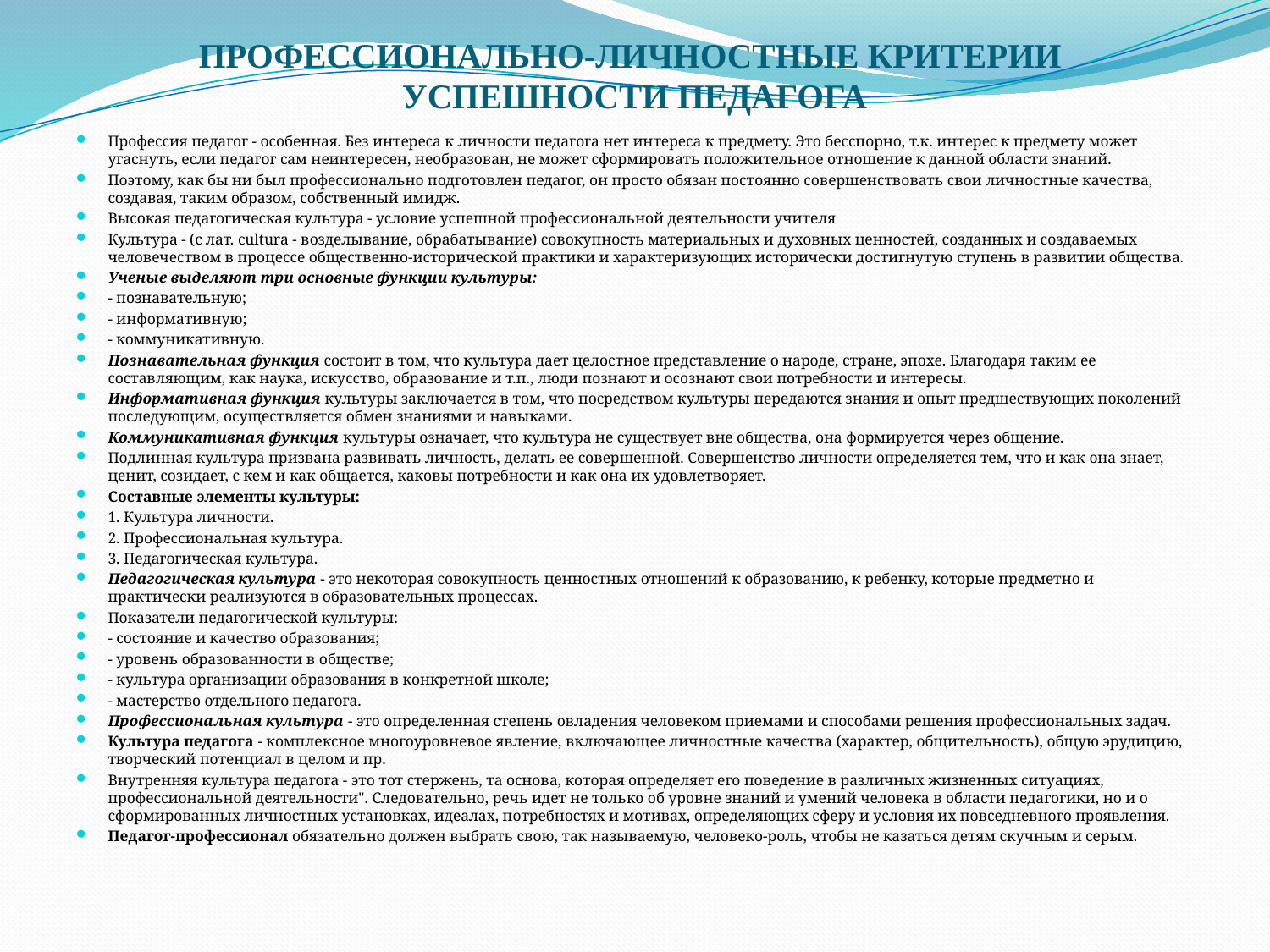

# ПРОФЕССИОНАЛЬНО-ЛИЧНОСТНЫЕ КРИТЕРИИ УСПЕШНОСТИ ПЕДАГОГА
Профессия педагог - особенная. Без интереса к личности педагога нет интереса к предмету. Это бесспорно, т.к. интерес к предмету может угаснуть, если педагог сам неинтересен, необразован, не может сформировать положительное отношение к данной области знаний.
Поэтому, как бы ни был профессионально подготовлен педагог, он просто обязан постоянно совершенствовать свои личностные качества, создавая, таким образом, собственный имидж.
Высокая педагогическая культура - условие успешной профессиональной деятельности учителя
Культура - (с лат. cultura - возделывание, обрабатывание) совокупность материальных и духовных ценностей, созданных и создаваемых человечеством в процессе общественно-исторической практики и характеризующих исторически достигнутую ступень в развитии общества.
Ученые выделяют три основные функции культуры:
- познавательную;
- информативную;
- коммуникативную.
Познавательная функция состоит в том, что культура дает целостное представление о народе, стране, эпохе. Благодаря таким ее составляющим, как наука, искусство, образование и т.п., люди познают и осознают свои потребности и интересы.
Информативная функция культуры заключается в том, что посредством культуры передаются знания и опыт предшествующих поколений последующим, осуществляется обмен знаниями и навыками.
Коммуникативная функция культуры означает, что культура не существует вне общества, она формируется через общение.
Подлинная культура призвана развивать личность, делать ее совершенной. Совершенство личности определяется тем, что и как она знает, ценит, созидает, с кем и как общается, каковы потребности и как она их удовлетворяет.
Составные элементы культуры:
1. Культура личности.
2. Профессиональная культура.
3. Педагогическая культура.
Педагогическая культура - это некоторая совокупность ценностных отношений к образованию, к ребенку, которые предметно и практически реализуются в образовательных процессах.
Показатели педагогической культуры:
- состояние и качество образования;
- уровень образованности в обществе;
- культура организации образования в конкретной школе;
- мастерство отдельного педагога.
Профессиональная культура - это определенная степень овладения человеком приемами и способами решения профессиональных задач.
Культура педагога - комплексное многоуровневое явление, включающее личностные качества (характер, общительность), общую эрудицию, творческий потенциал в целом и пр.
Внутренняя культура педагога - это тот стержень, та основа, которая определяет его поведение в различных жизненных ситуациях, профессиональной деятельности". Следовательно, речь идет не только об уровне знаний и умений человека в области педагогики, но и о сформированных личностных установках, идеалах, потребностях и мотивах, определяющих сферу и условия их повседневного проявления.
Педагог-профессионал обязательно должен выбрать свою, так называемую, человеко-роль, чтобы не казаться детям скучным и серым.